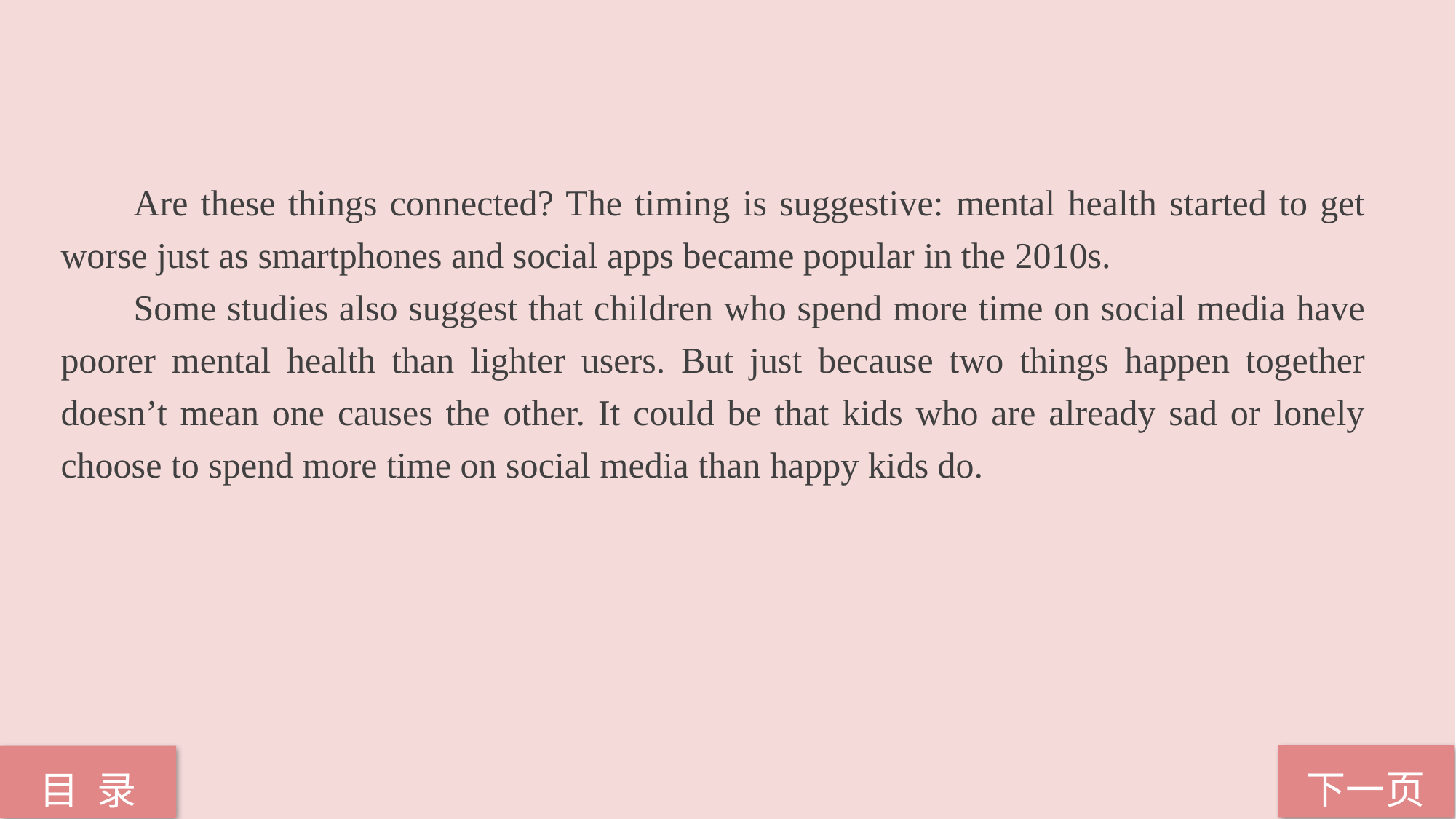

Are these things connected? The timing is suggestive: mental health started to get worse just as smartphones and social apps became popular in the 2010s.
Some studies also suggest that children who spend more time on social media have poorer mental health than lighter users. But just because two things happen together doesn’t mean one causes the other. It could be that kids who are already sad or lonely choose to spend more time on social media than happy kids do.